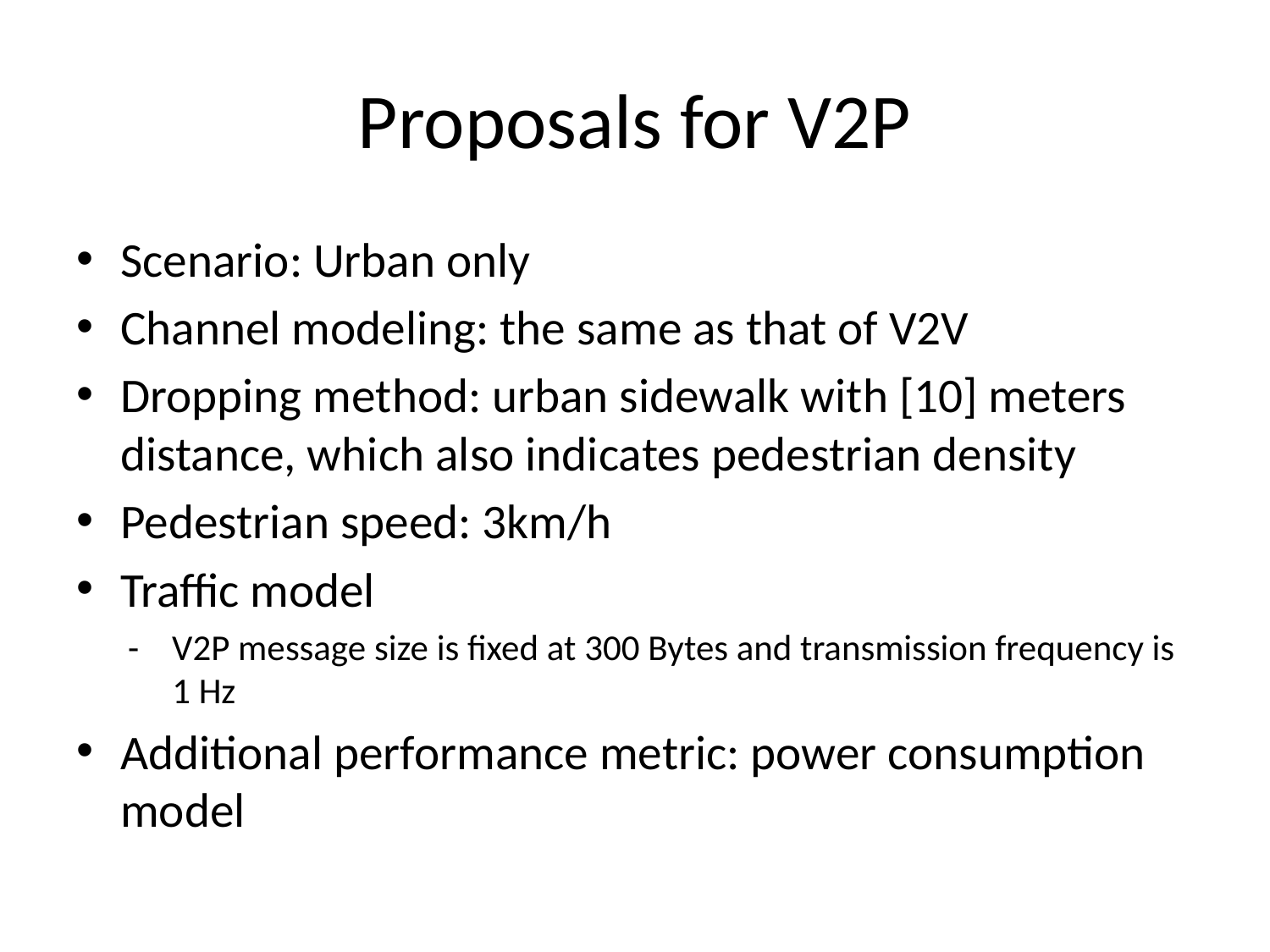

# Proposals for V2P
Scenario: Urban only
Channel modeling: the same as that of V2V
Dropping method: urban sidewalk with [10] meters distance, which also indicates pedestrian density
Pedestrian speed: 3km/h
Traffic model
-    V2P message size is fixed at 300 Bytes and transmission frequency is 1 Hz
Additional performance metric: power consumption model